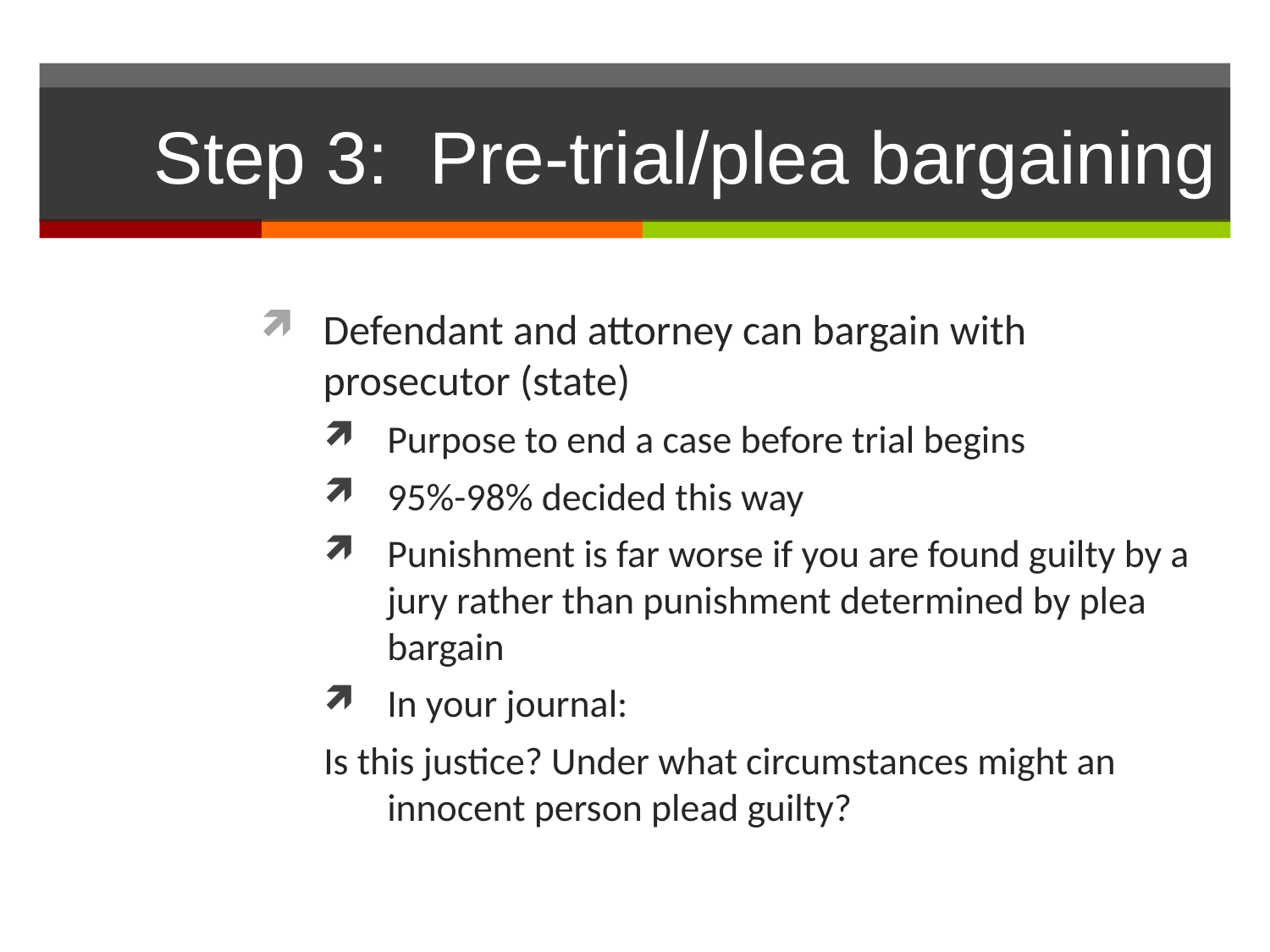

# Step 3:  Pre-trial/plea bargaining
Defendant and attorney can bargain with prosecutor (state)
Purpose to end a case before trial begins
95%-98% decided this way
Punishment is far worse if you are found guilty by a jury rather than punishment determined by plea bargain
In your journal:
Is this justice? Under what circumstances might an innocent person plead guilty?